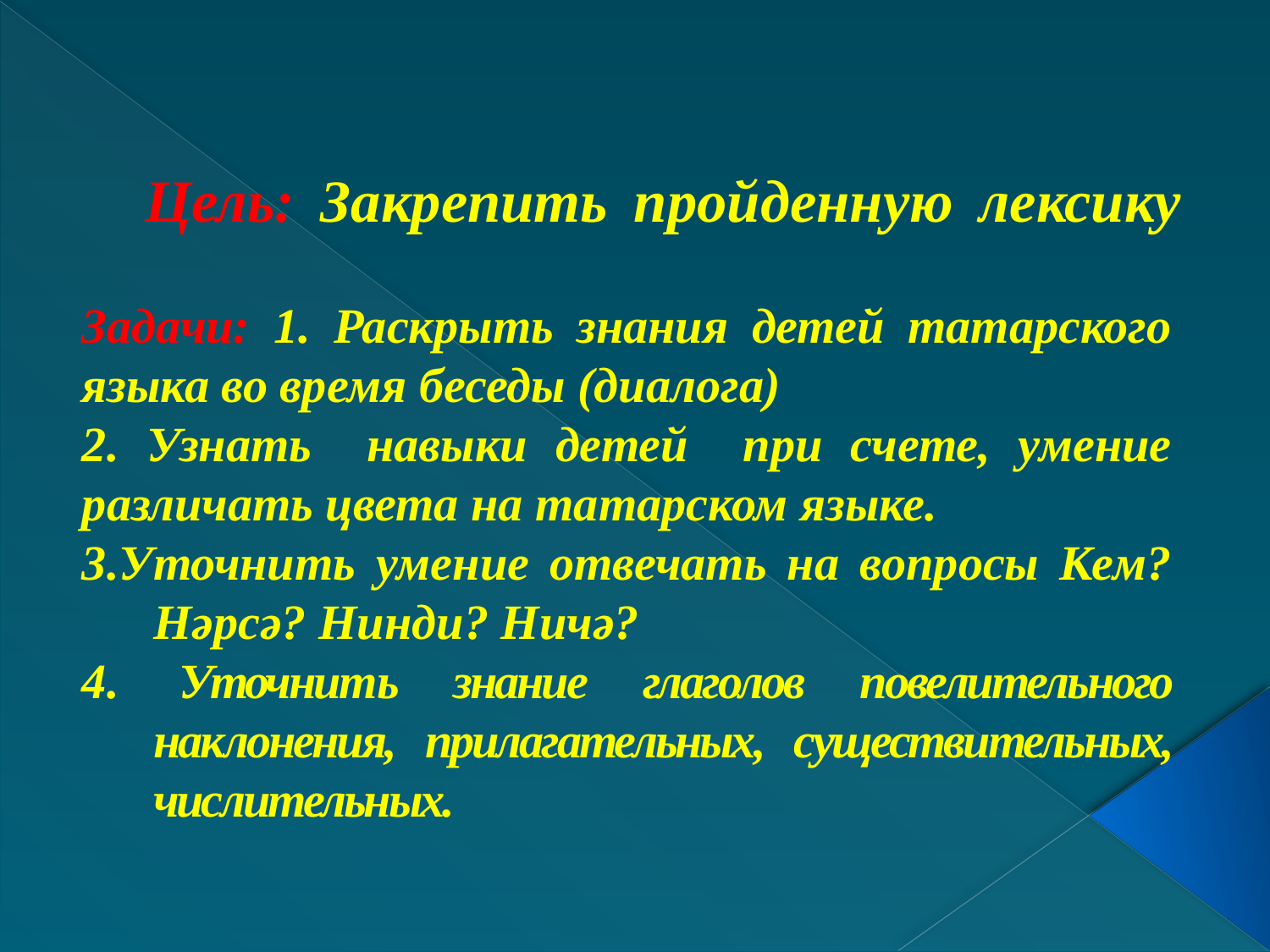

# Цель: Закрепить пройденную лексику
Задачи: 1. Раскрыть знания детей татарского языка во время беседы (диалога)
2. Узнать  навыки детей  при счете, умение различать цвета на татарском языке.
3.Уточнить умение отвечать на вопросы Кем? Нәрсә? Нинди? Ничә?
4. Уточнить знание глаголов повелительного наклонения, прилагательных, существительных, числительных.